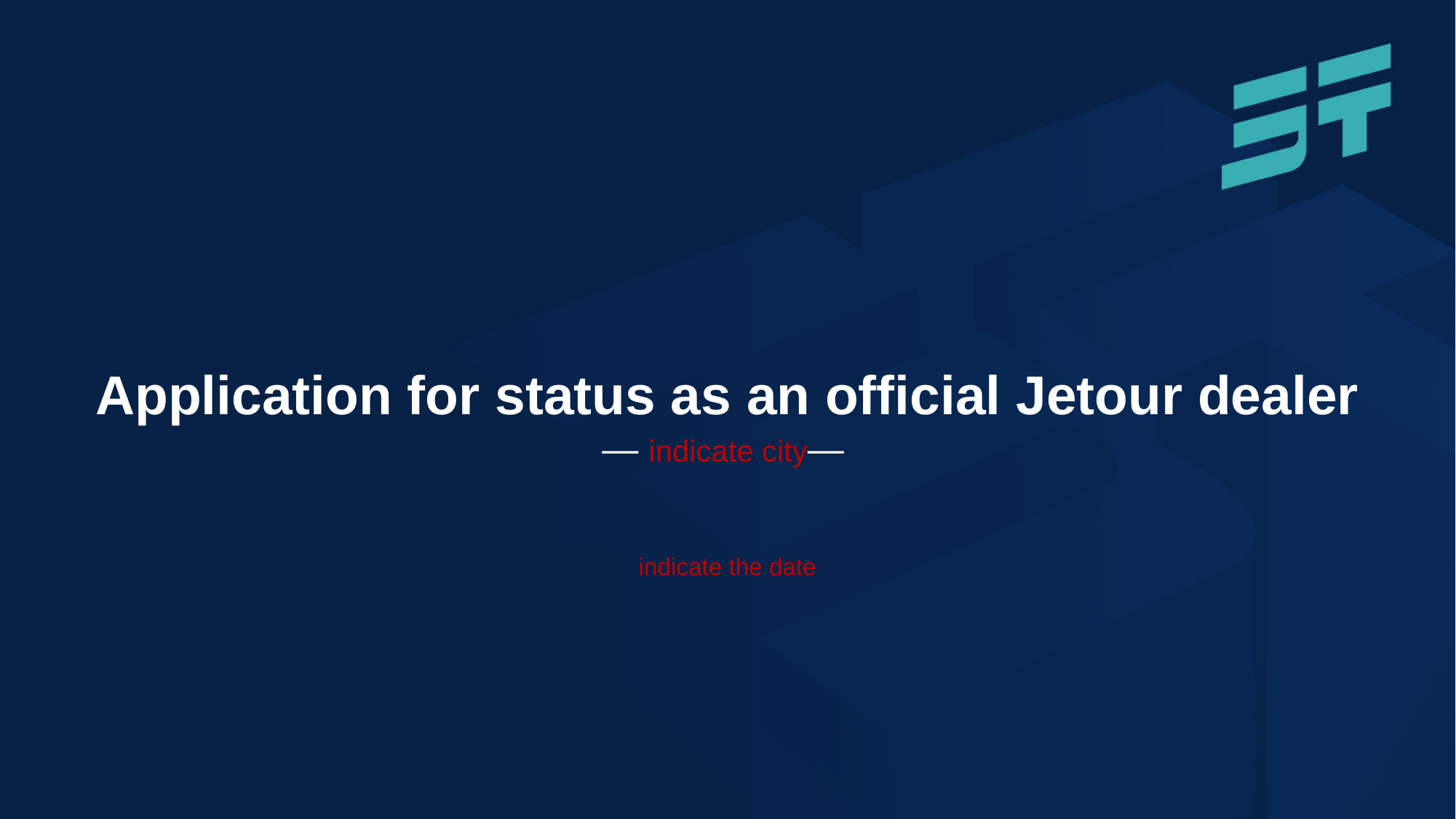

Application for status as an official Jetour dealer
— indicate city—
indicate the date